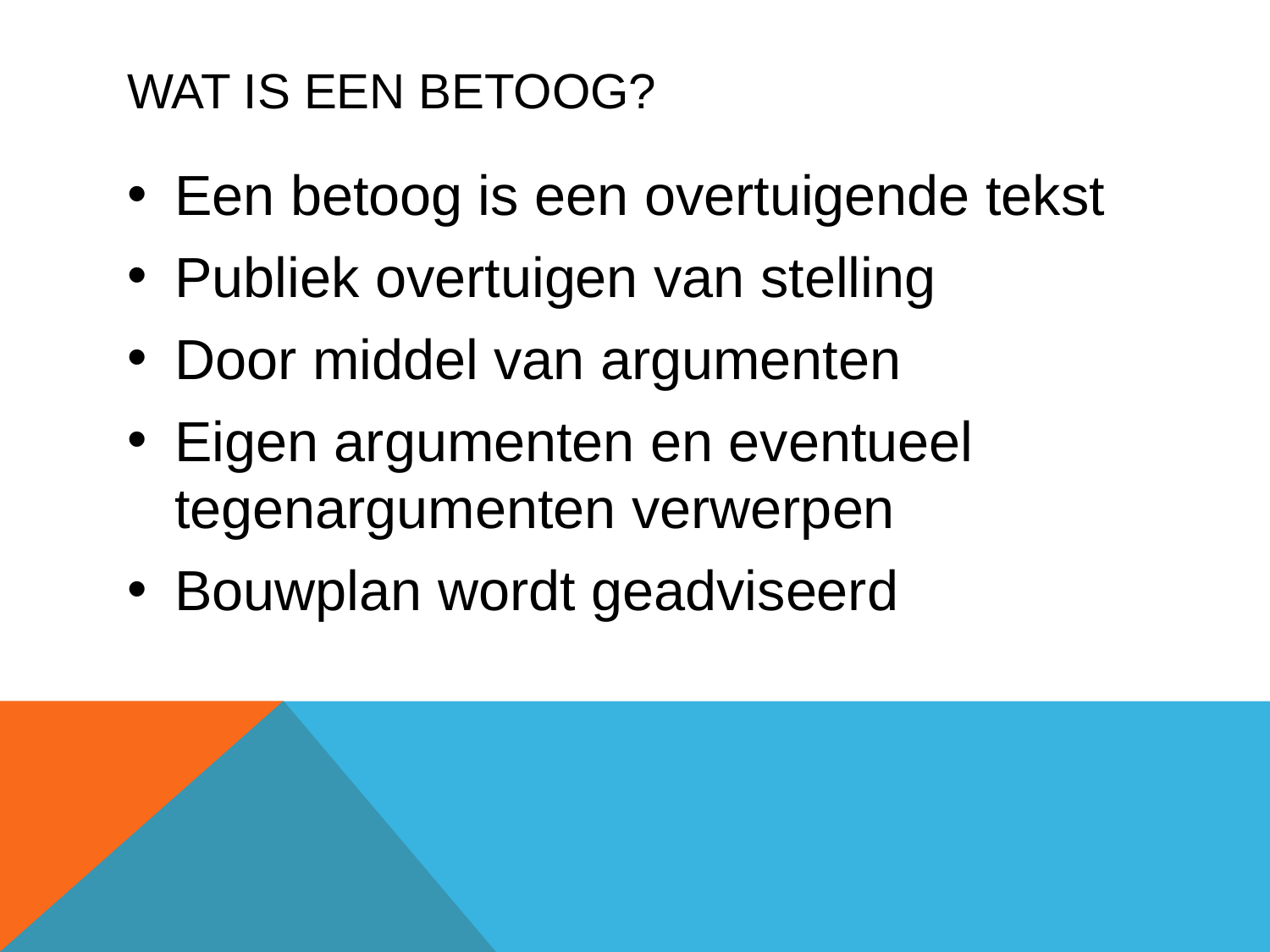

# Wat is een betoog?
Een betoog is een overtuigende tekst
Publiek overtuigen van stelling
Door middel van argumenten
Eigen argumenten en eventueel tegenargumenten verwerpen
Bouwplan wordt geadviseerd